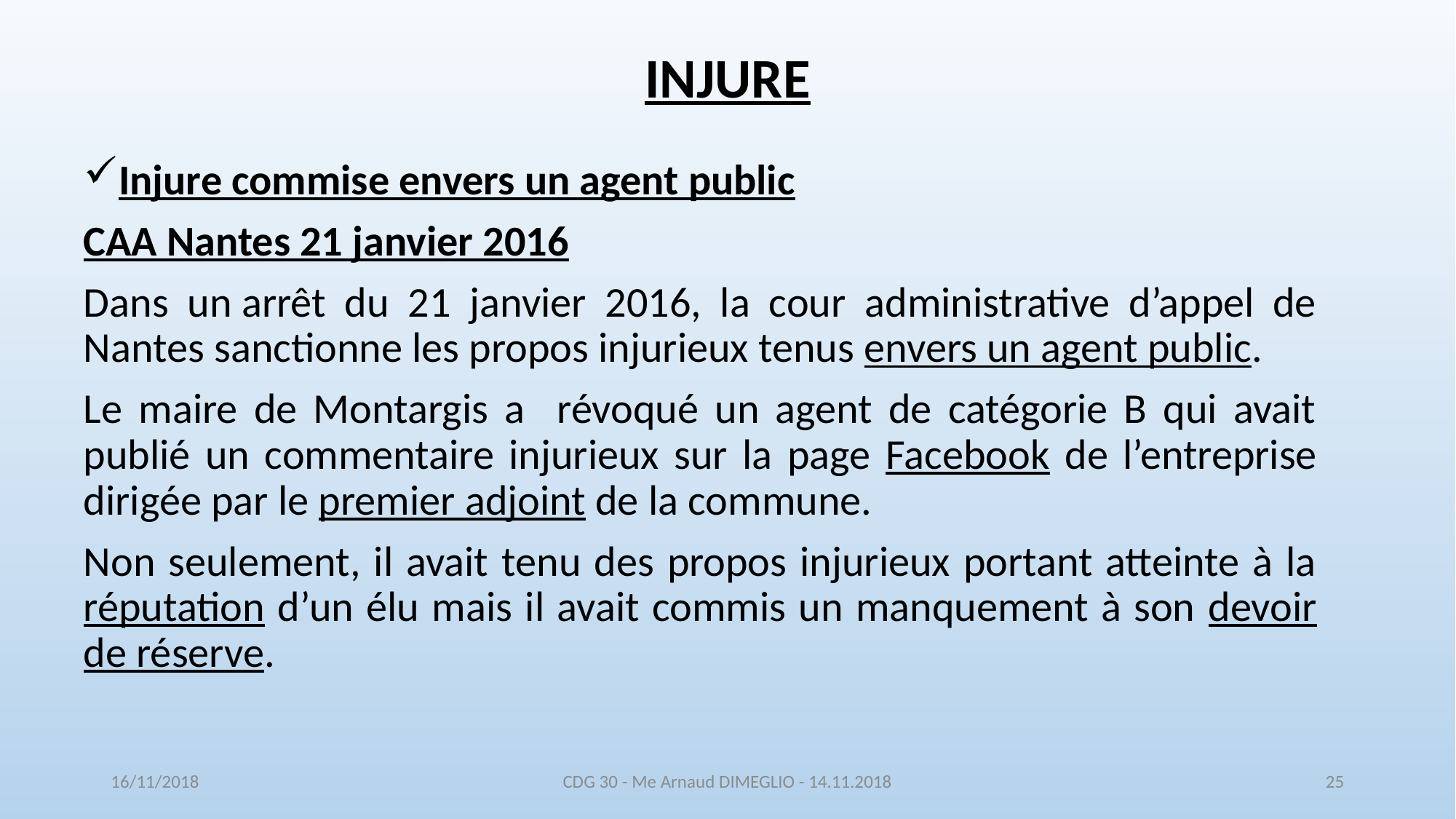

# INJURE
Injure commise envers un agent public
CAA Nantes 21 janvier 2016
Dans un arrêt du 21 janvier 2016, la cour administrative d’appel de Nantes sanctionne les propos injurieux tenus envers un agent public.
Le maire de Montargis a  révoqué un agent de catégorie B qui avait publié un commentaire injurieux sur la page Facebook de l’entreprise dirigée par le premier adjoint de la commune.
Non seulement, il avait tenu des propos injurieux portant atteinte à la réputation d’un élu mais il avait commis un manquement à son devoir de réserve.

16/11/2018
CDG 30 - Me Arnaud DIMEGLIO - 14.11.2018
25